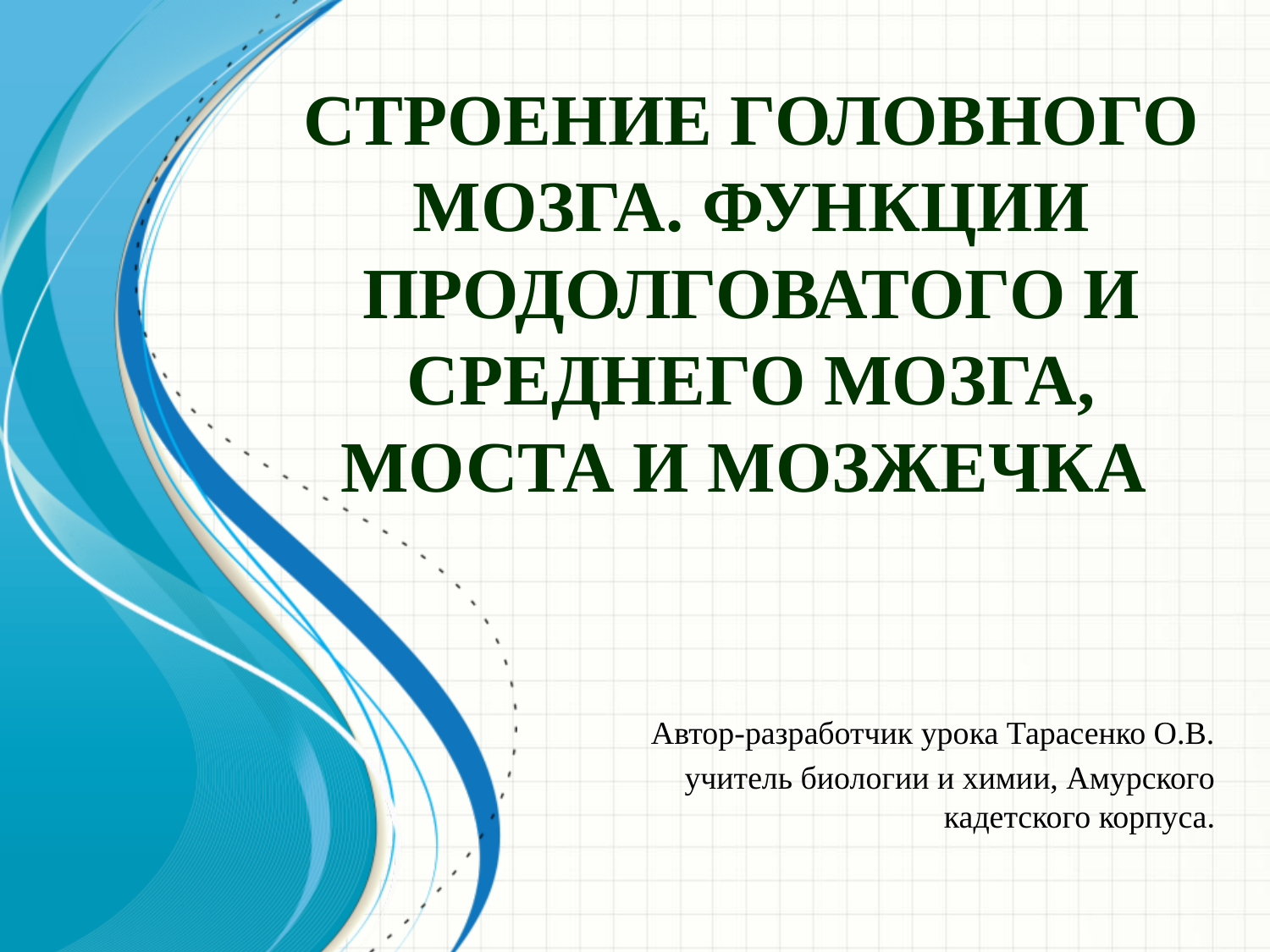

# Строение головного мозга. Функции продолговатого и среднего мозга, моста и мозжечка
Автор-разработчик урока Тарасенко О.В.
учитель биологии и химии, Амурского кадетского корпуса.